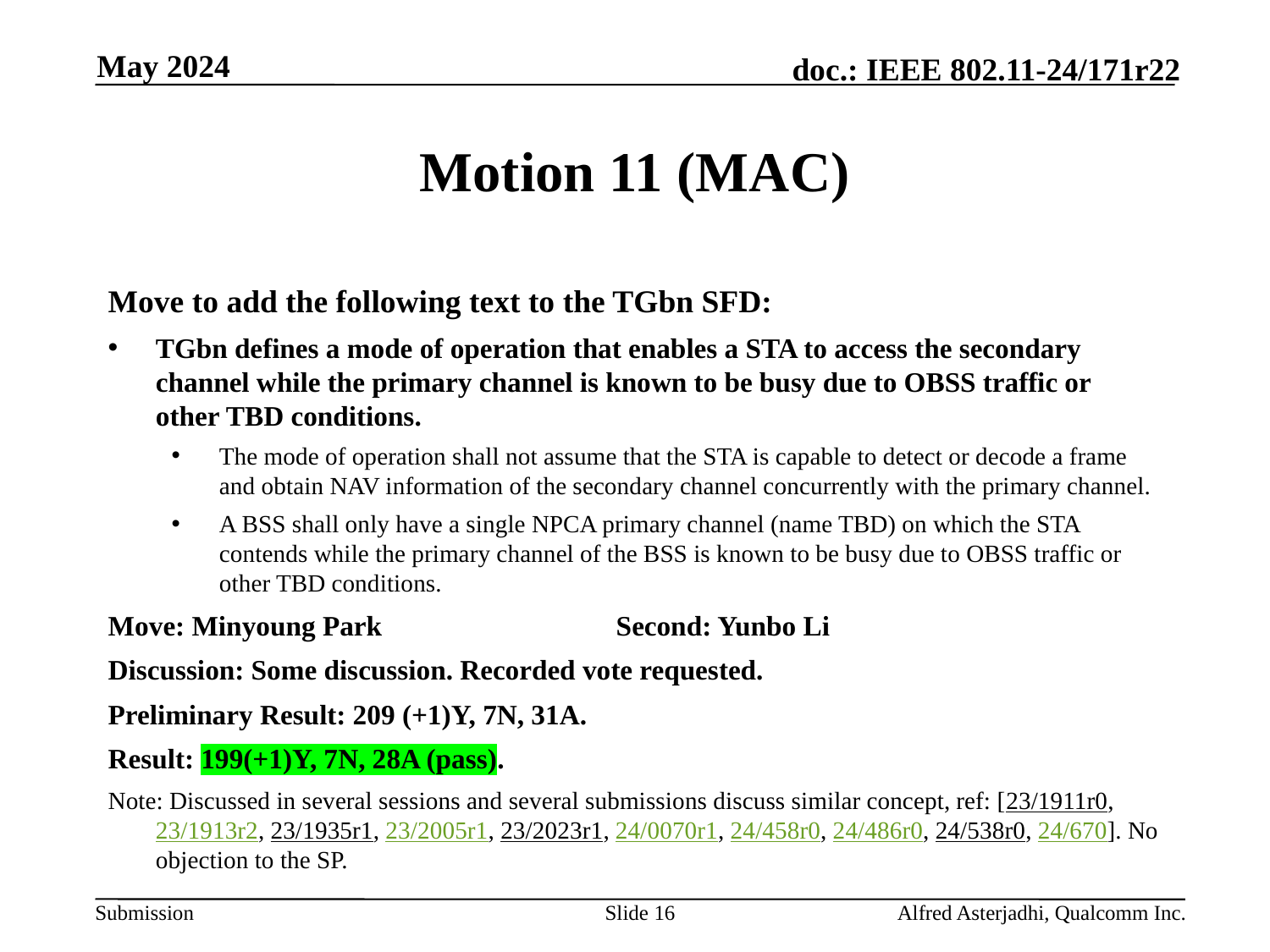

May 2024
# Motion 11 (MAC)
Move to add the following text to the TGbn SFD:
TGbn defines a mode of operation that enables a STA to access the secondary channel while the primary channel is known to be busy due to OBSS traffic or other TBD conditions.
The mode of operation shall not assume that the STA is capable to detect or decode a frame and obtain NAV information of the secondary channel concurrently with the primary channel.
A BSS shall only have a single NPCA primary channel (name TBD) on which the STA contends while the primary channel of the BSS is known to be busy due to OBSS traffic or other TBD conditions.
Move: Minyoung Park		Second: Yunbo Li
Discussion: Some discussion. Recorded vote requested.
Preliminary Result: 209 (+1)Y, 7N, 31A.
Result: 199(+1)Y, 7N, 28A (pass).
Note: Discussed in several sessions and several submissions discuss similar concept, ref: [23/1911r0, 23/1913r2, 23/1935r1, 23/2005r1, 23/2023r1, 24/0070r1, 24/458r0, 24/486r0, 24/538r0, 24/670]. No objection to the SP.
Slide 16
Alfred Asterjadhi, Qualcomm Inc.